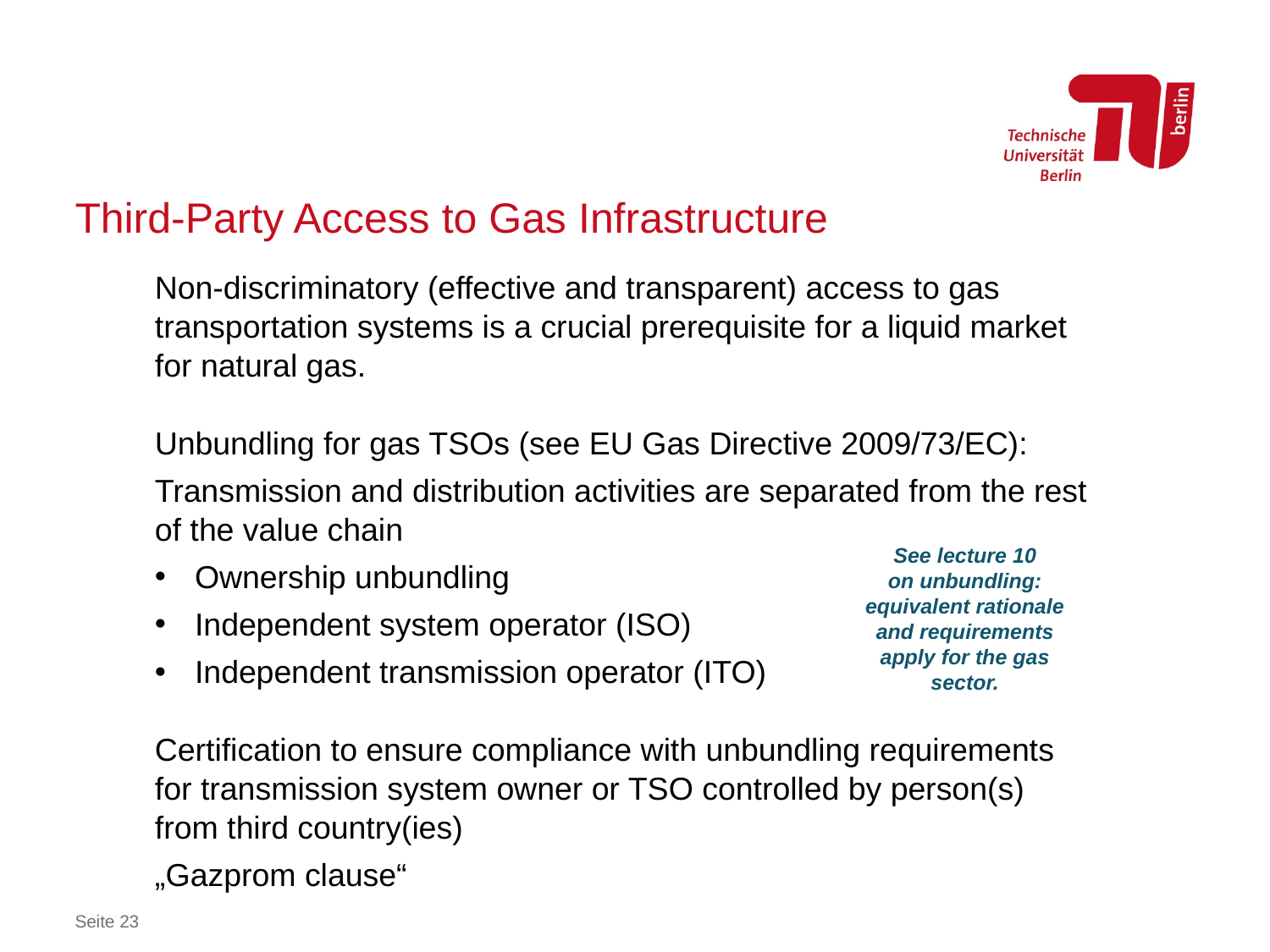

# Third-Party Access to Gas Infrastructure
Non-discriminatory (effective and transparent) access to gas transportation systems is a crucial prerequisite for a liquid market for natural gas.

Unbundling for gas TSOs (see EU Gas Directive 2009/73/EC):
Transmission and distribution activities are separated from the rest of the value chain
Ownership unbundling
Independent system operator (ISO)
Independent transmission operator (ITO)

Certification to ensure compliance with unbundling requirements for transmission system owner or TSO controlled by person(s) from third country(ies)
„Gazprom clause“

See lecture 10
on unbundling: equivalent rationale and requirements apply for the gas sector.
Seite 23